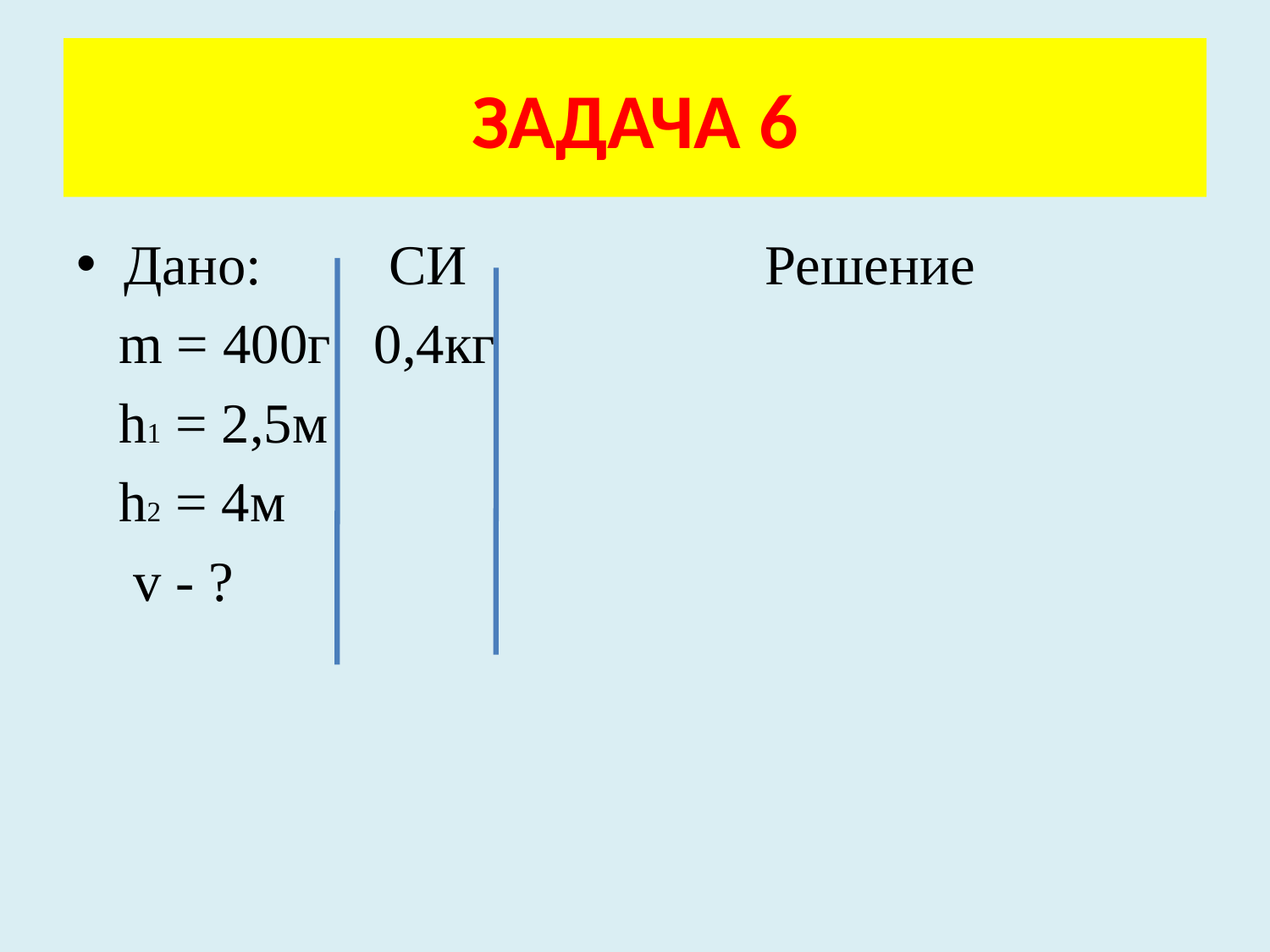

# ЗАДАЧА 6
Дано:         СИ                     Решение
   m = 400г   0,4кг
   h1 = 2,5м
   h2 = 4м
    v - ?